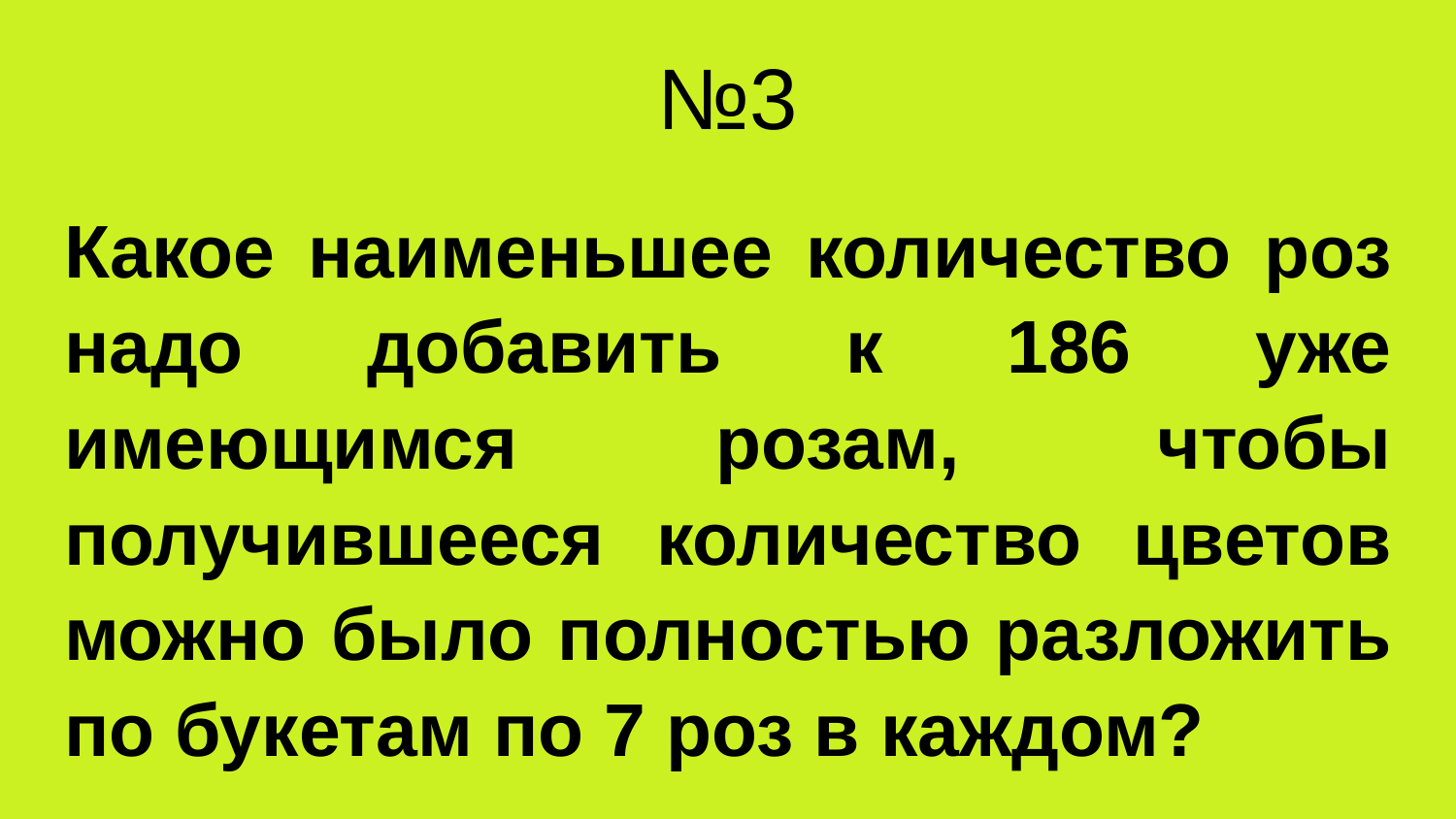

# №3
Какое наименьшее количество роз надо добавить к 186 уже имеющимся розам, чтобы получившееся количество цветов можно было полностью разложить по букетам по 7 роз в каждом?